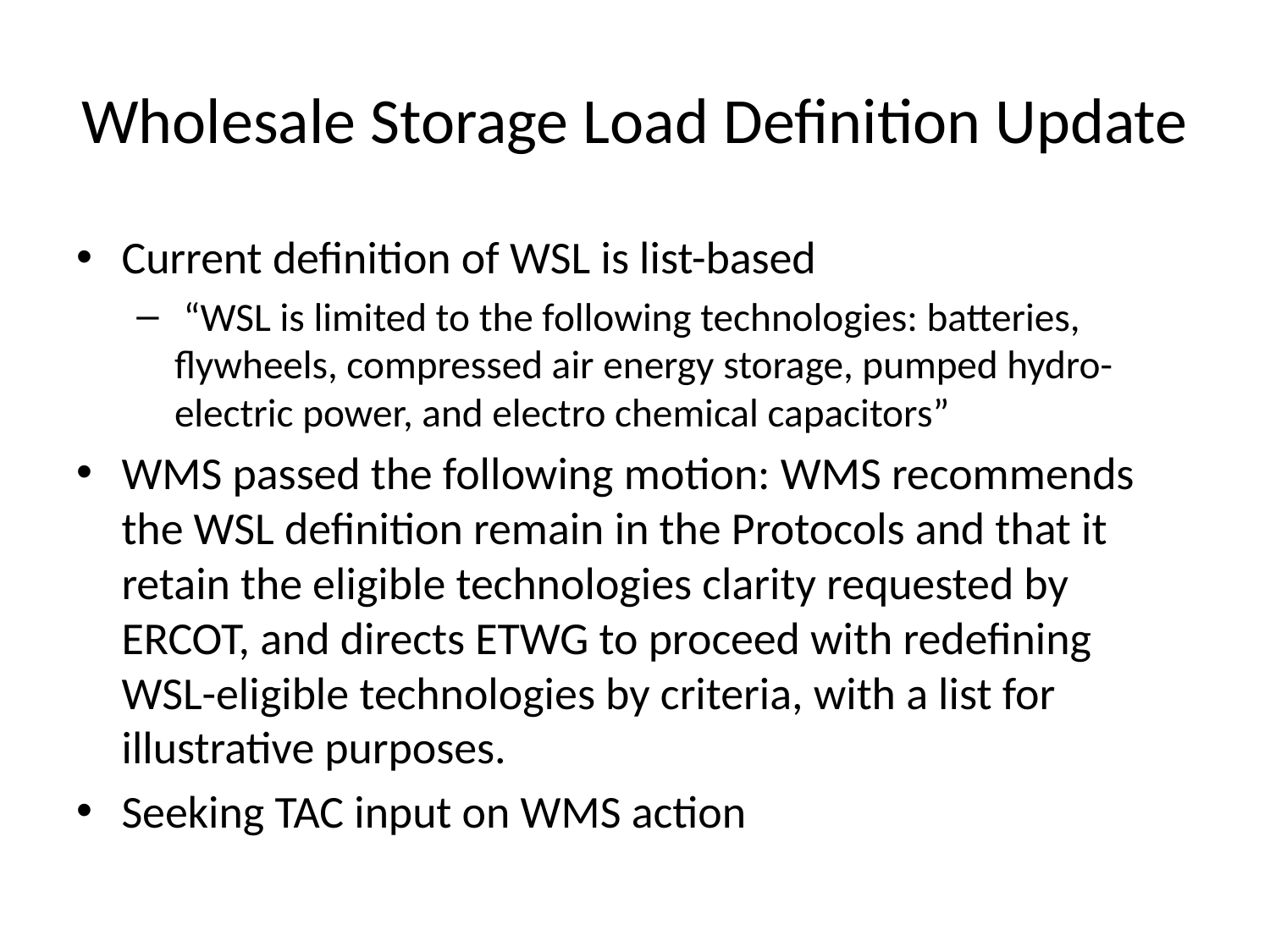

# Wholesale Storage Load Definition Update
Current definition of WSL is list-based
 “WSL is limited to the following technologies: batteries, flywheels, compressed air energy storage, pumped hydro-electric power, and electro chemical capacitors”
WMS passed the following motion: WMS recommends the WSL definition remain in the Protocols and that it retain the eligible technologies clarity requested by ERCOT, and directs ETWG to proceed with redefining WSL-eligible technologies by criteria, with a list for illustrative purposes.
Seeking TAC input on WMS action